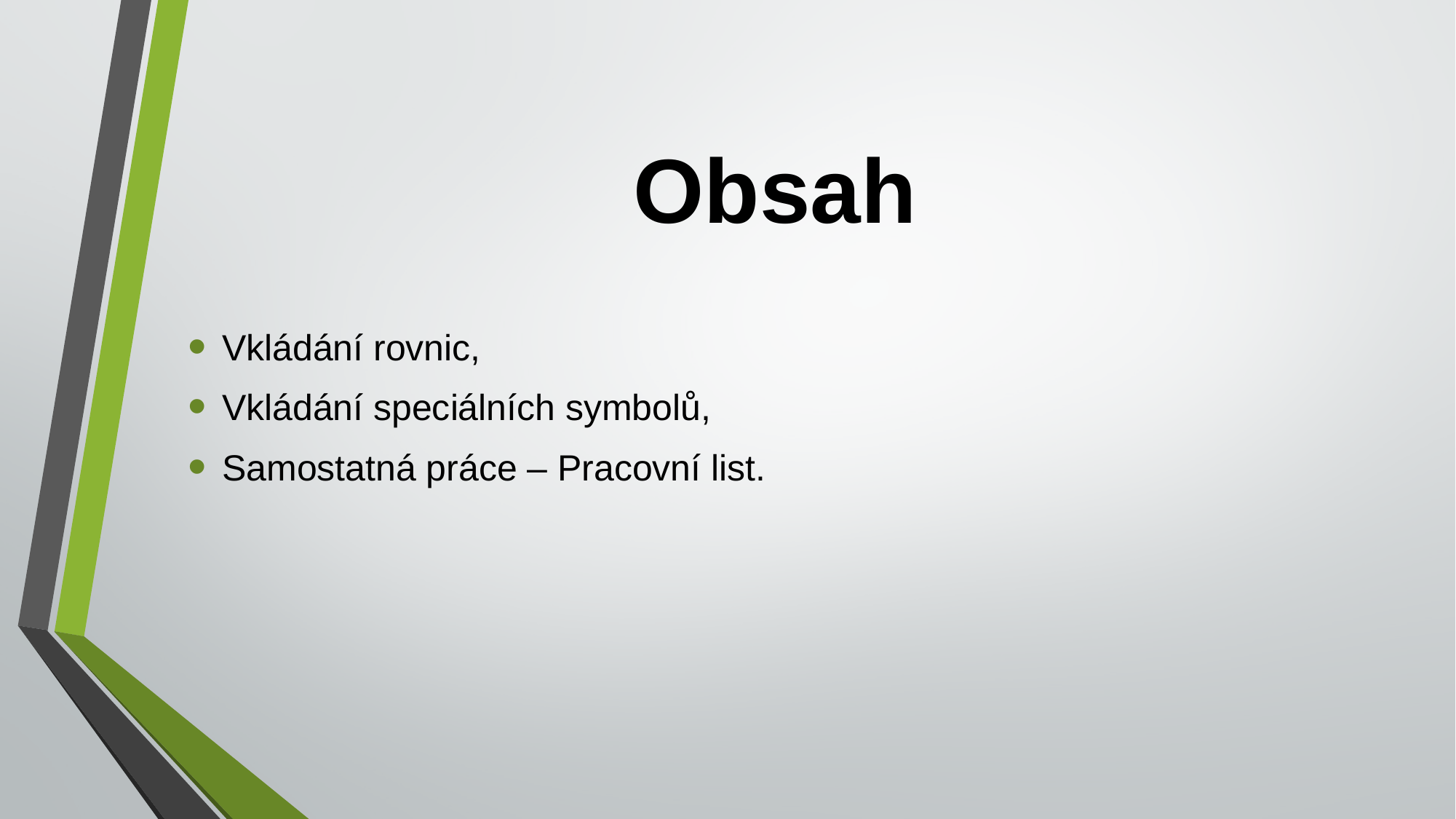

# Obsah
Vkládání rovnic,
Vkládání speciálních symbolů,
Samostatná práce – Pracovní list.